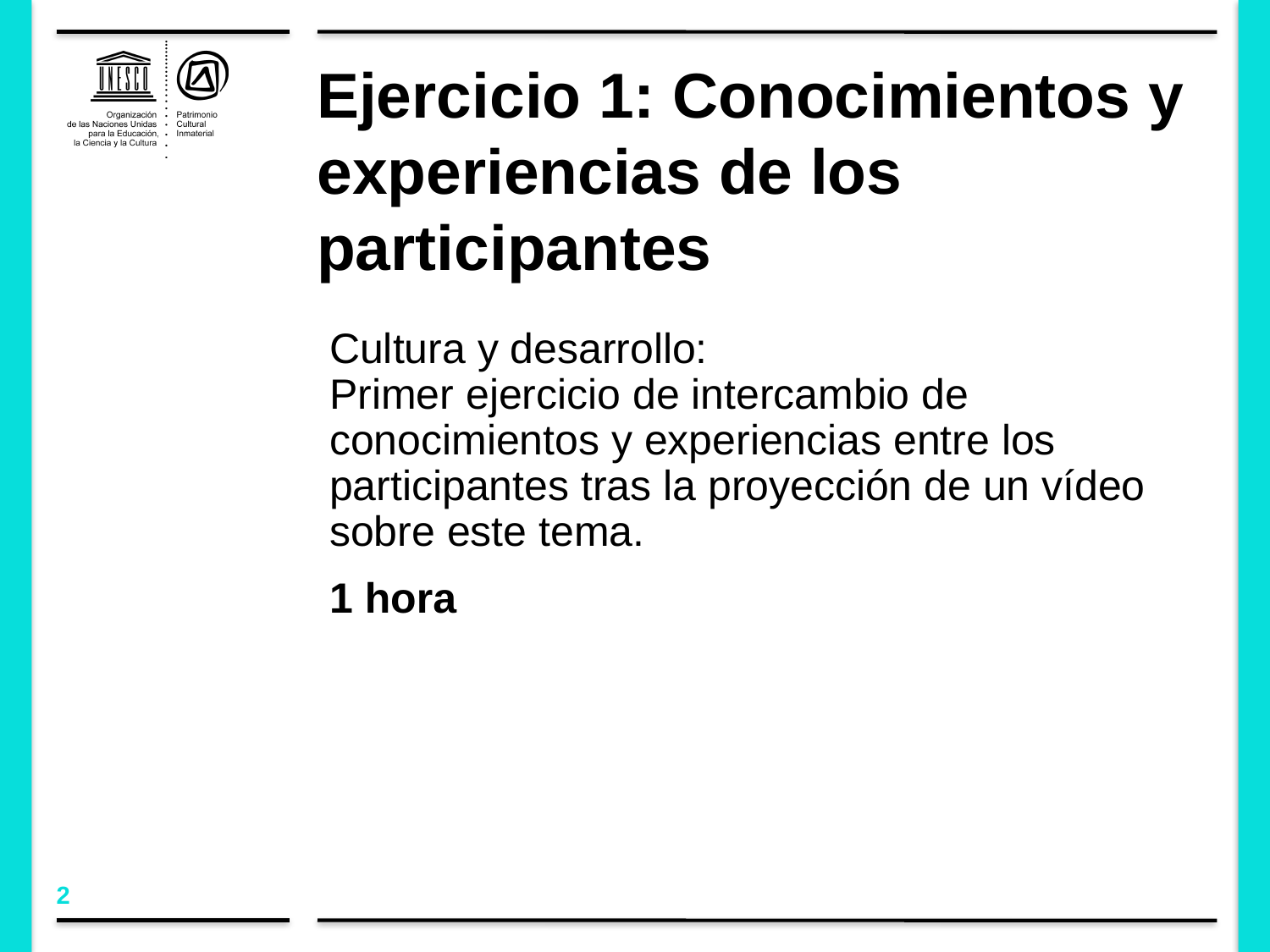

# Ejercicio 1: Conocimientos y experiencias de los participantes
Cultura y desarrollo:
Primer ejercicio de intercambio de conocimientos y experiencias entre los participantes tras la proyección de un vídeo sobre este tema.
1 hora